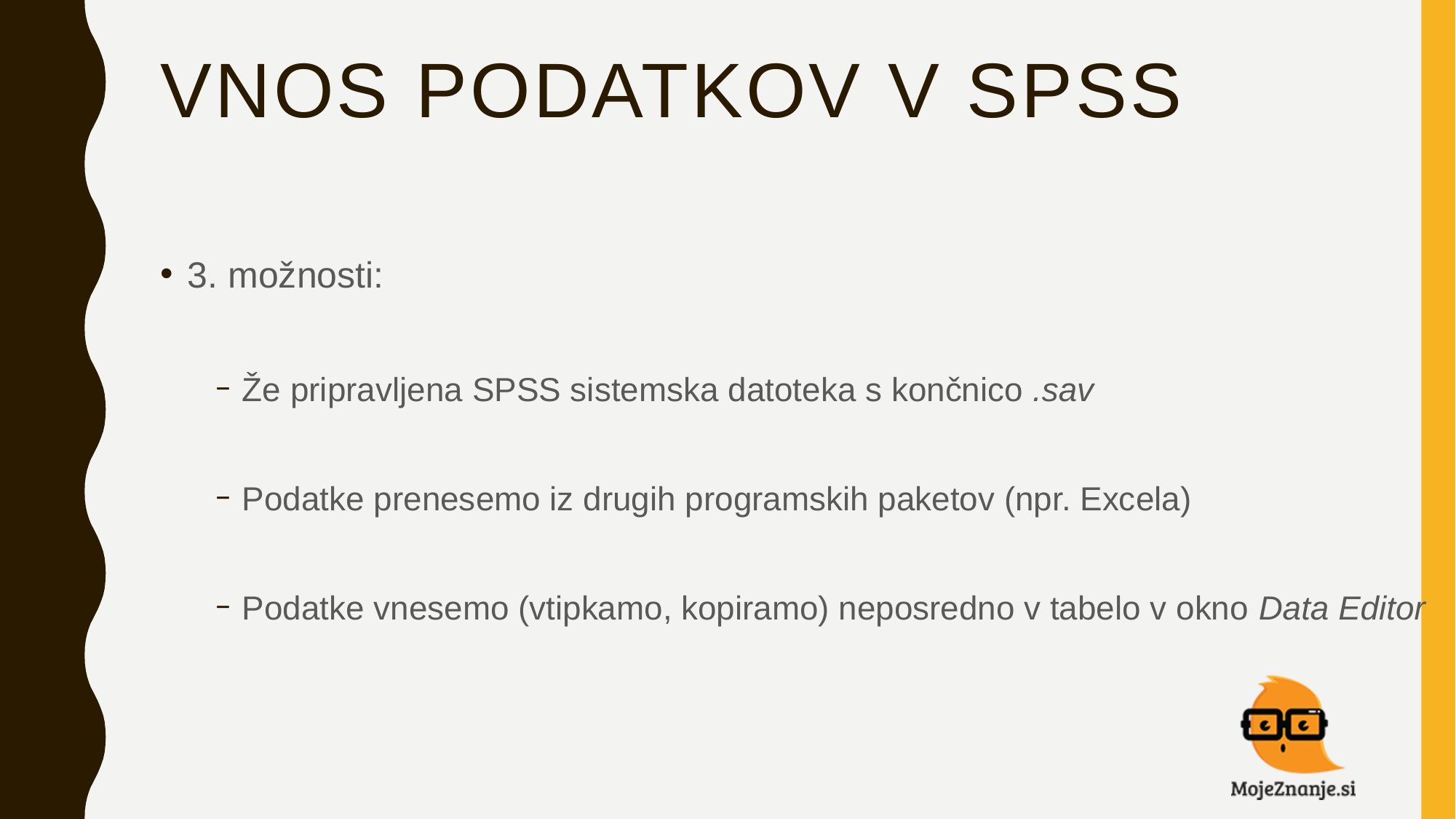

# Vnos podatkov v spss
3. možnosti:

Že pripravljena SPSS sistemska datoteka s končnico .sav

Podatke prenesemo iz drugih programskih paketov (npr. Excela)

Podatke vnesemo (vtipkamo, kopiramo) neposredno v tabelo v okno Data Editor